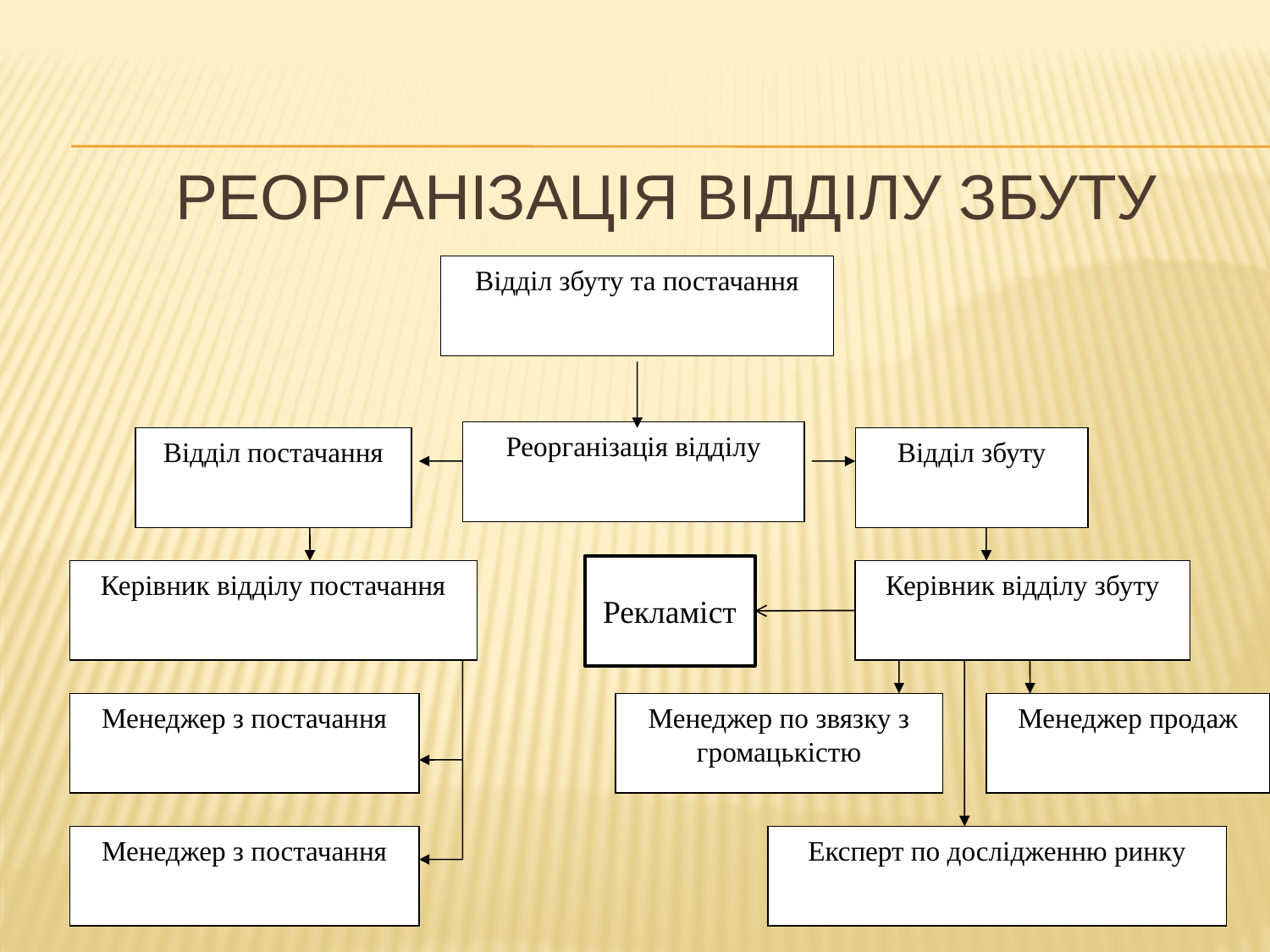

# Реорганізація відділу збуту
Відділ збуту та постачання

Реорганізація відділу
Відділ постачання

Керівник відділу постачання

Менеджер з постачання

Менеджер з постачання

Відділ збуту

Керівник відділу збуту
Менеджер по звязку з громацькістю
Менеджер продаж
Експерт по дослідженню ринку

Рекламіст